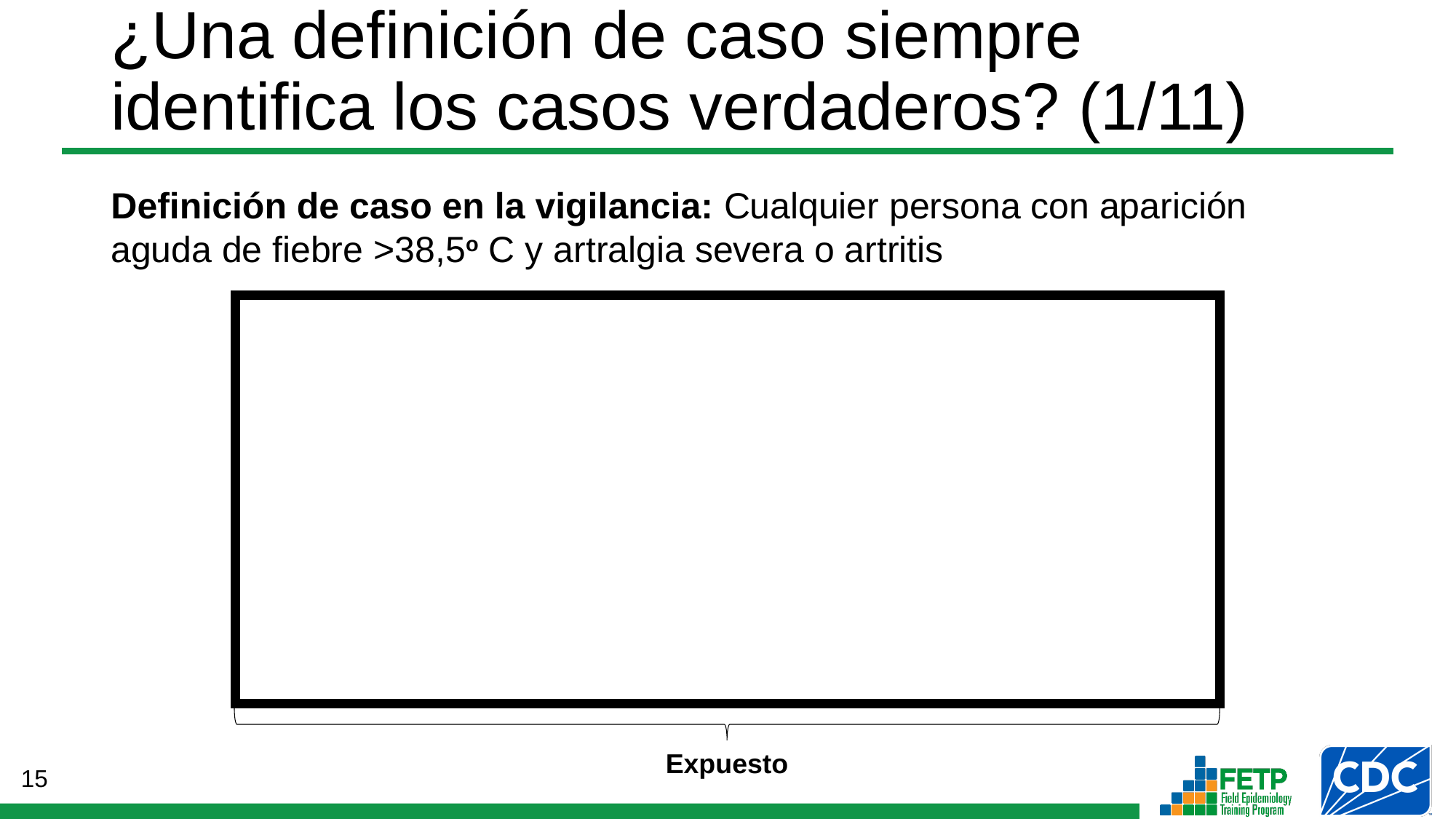

# ¿Una definición de caso siempre identifica los casos verdaderos? (1/11)
Definición de caso en la vigilancia: Cualquier persona con aparición aguda de fiebre >38,5o C y artralgia severa o artritis

Expuesto